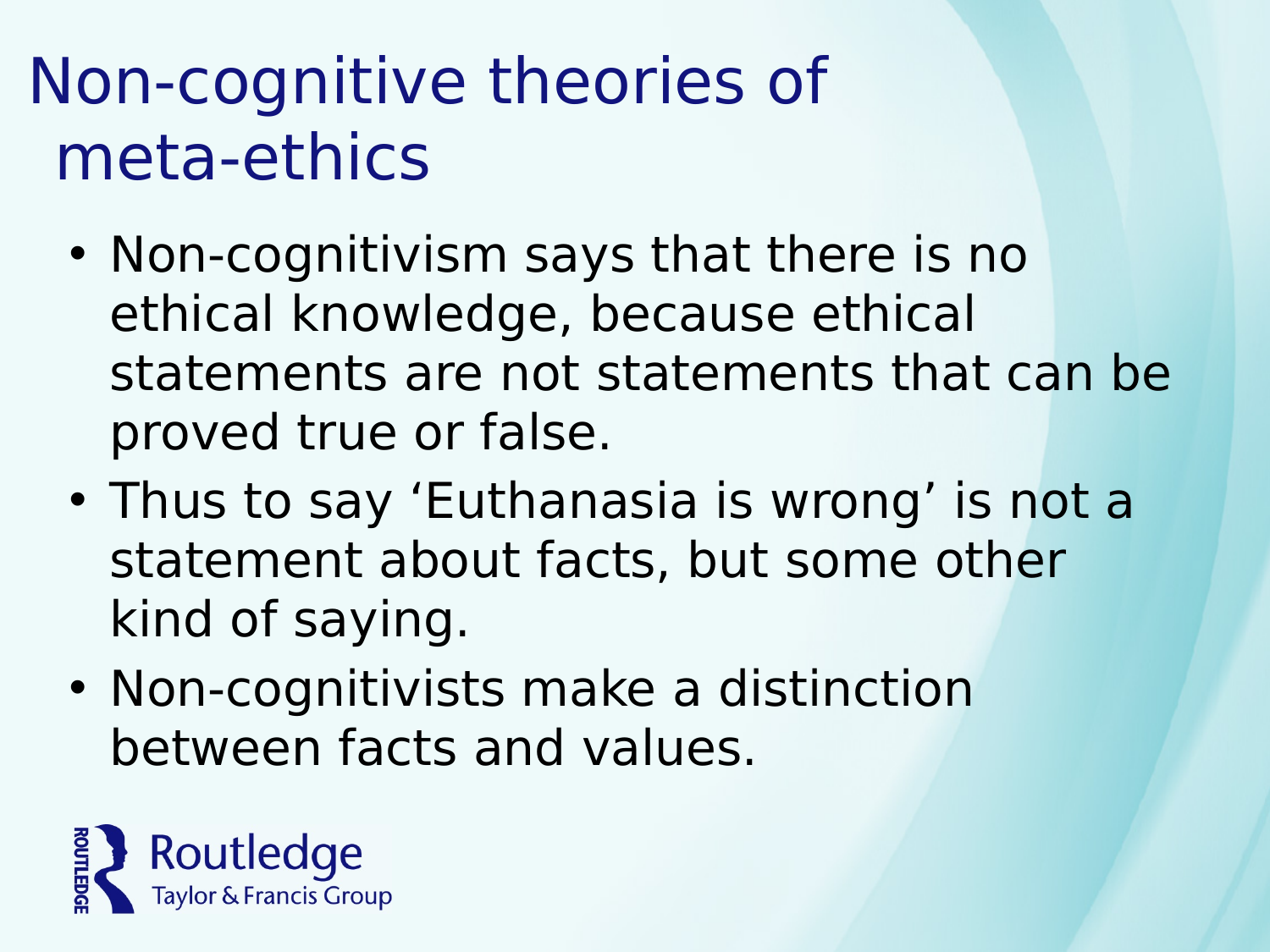

# Non-cognitive theories of meta-ethics
Non-cognitivism says that there is no ethical knowledge, because ethical statements are not statements that can be proved true or false.
Thus to say ‘Euthanasia is wrong’ is not a statement about facts, but some other kind of saying.
Non-cognitivists make a distinction between facts and values.